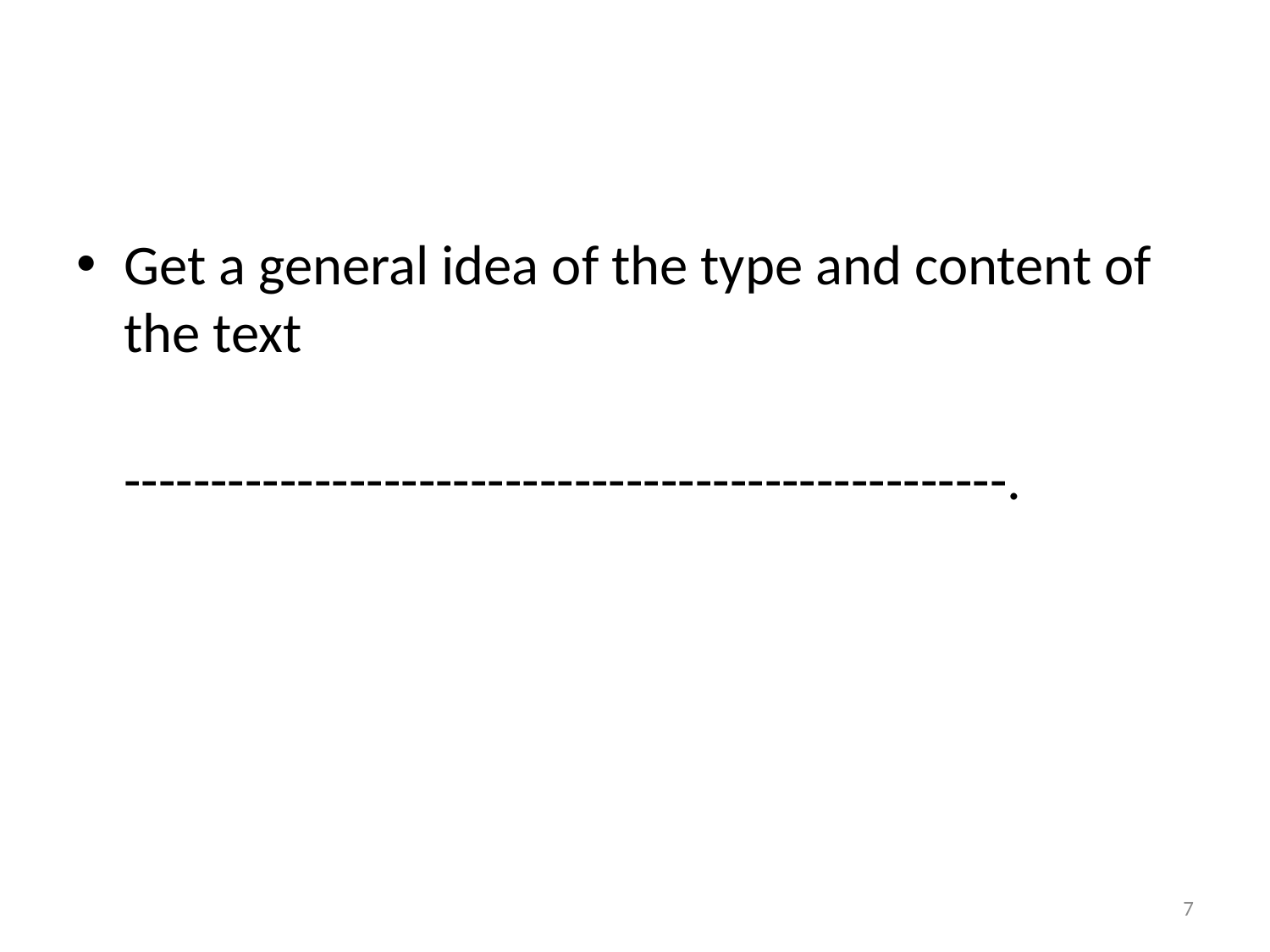

Get a general idea of the type and content of the text
---------------------------------------------------.
7